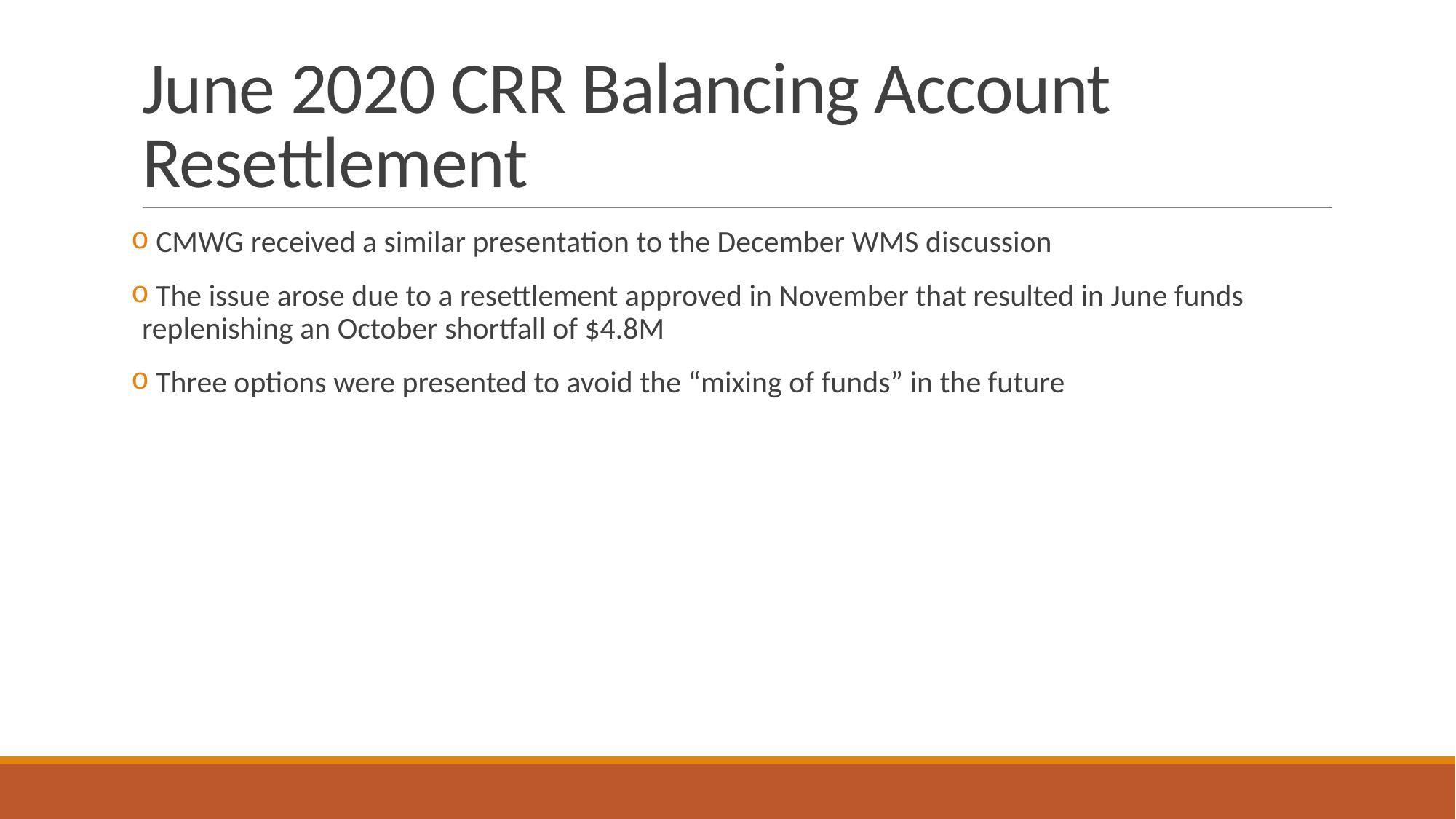

# June 2020 CRR Balancing Account Resettlement
 CMWG received a similar presentation to the December WMS discussion
 The issue arose due to a resettlement approved in November that resulted in June funds replenishing an October shortfall of $4.8M
 Three options were presented to avoid the “mixing of funds” in the future